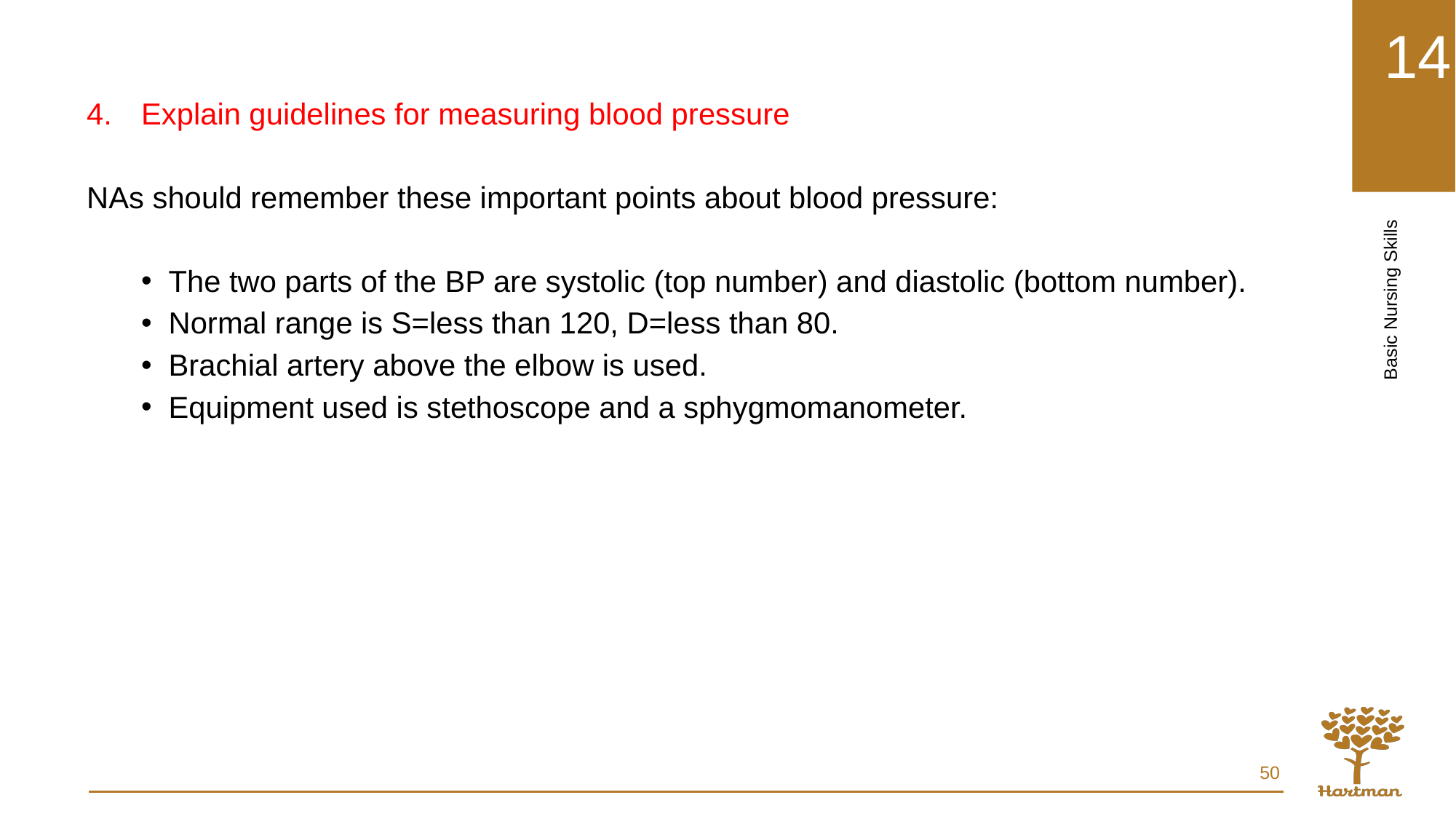

Explain guidelines for measuring blood pressure

NAs should remember these important points about blood pressure:

The two parts of the BP are systolic (top number) and diastolic (bottom number).
Normal range is S=less than 120, D=less than 80.
Brachial artery above the elbow is used.
Equipment used is stethoscope and a sphygmomanometer.

50